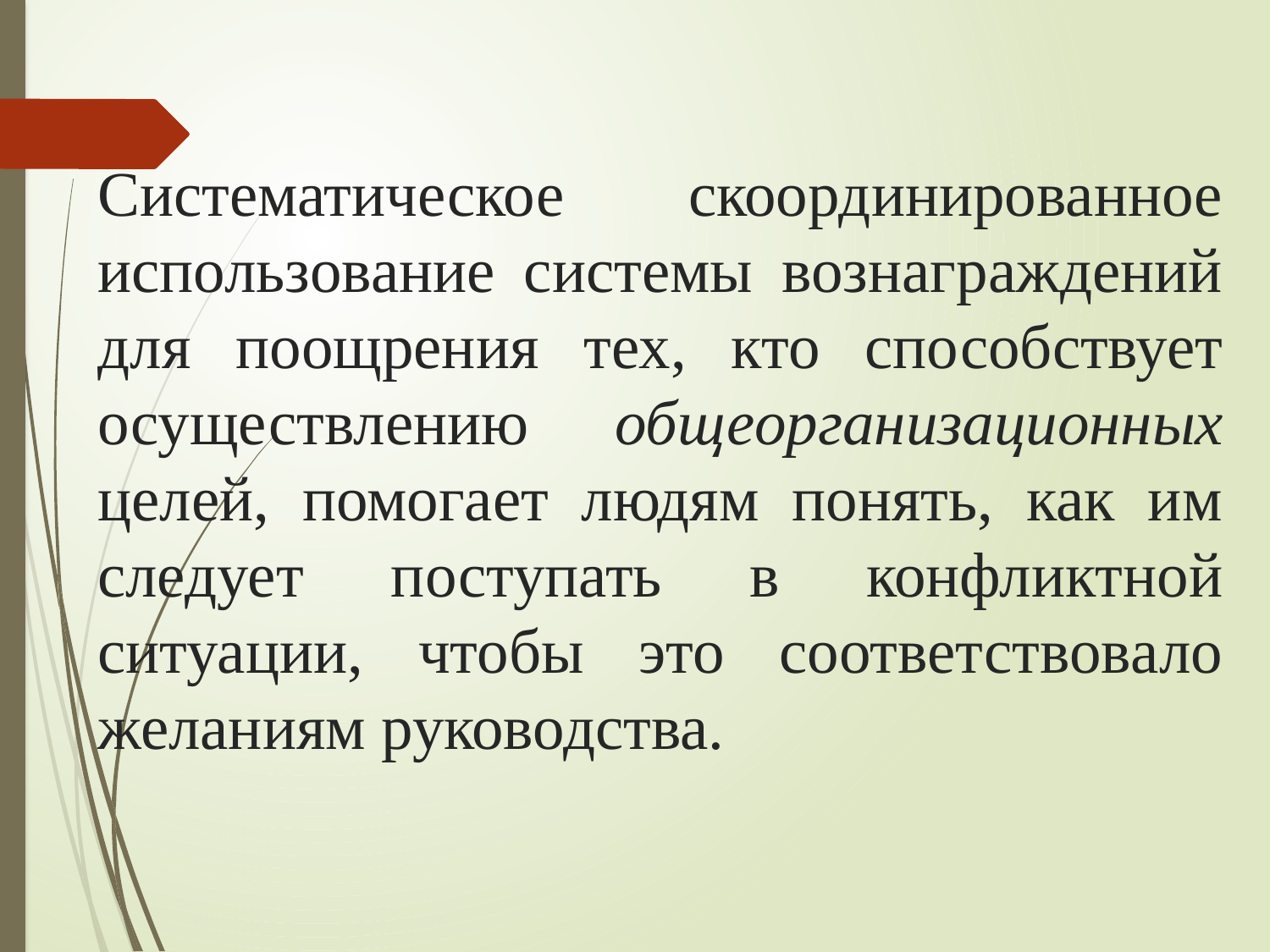

# Систематическое скоординированное использование системы вознаграждений для поощрения тех, кто способствует осуществлению общеорганизационных целей, помогает людям понять, как им следует поступать в конфликтной ситуации, чтобы это соответствовало желаниям руководства.